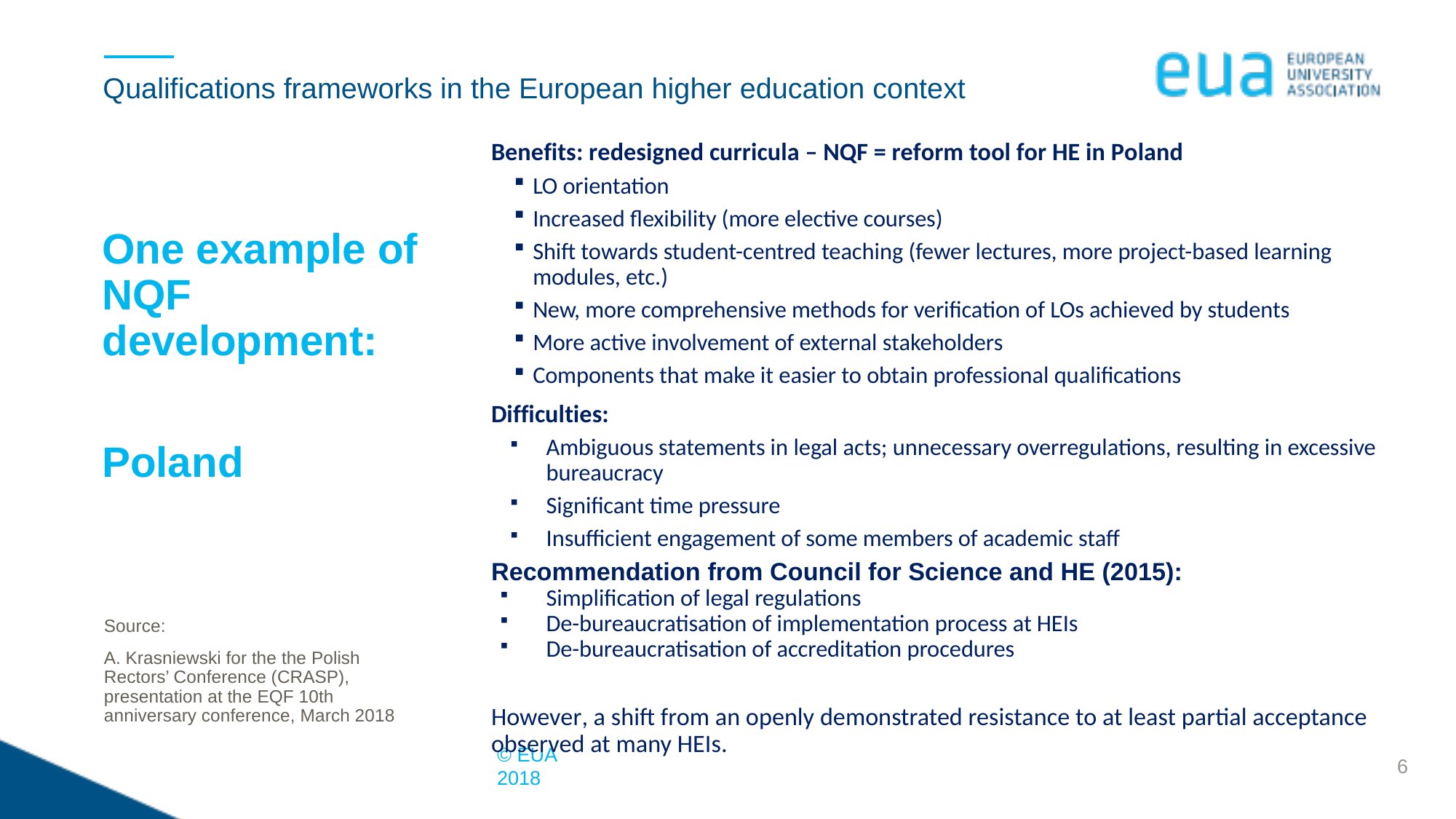

# Qualifications frameworks in the European higher education context
Benefits: redesigned curricula – NQF = reform tool for HE in Poland
LO orientation
Increased flexibility (more elective courses)
Shift towards student-centred teaching (fewer lectures, more project-based learning modules, etc.)
New, more comprehensive methods for verification of LOs achieved by students
More active involvement of external stakeholders
Components that make it easier to obtain professional qualifications
Difficulties:
Ambiguous statements in legal acts; unnecessary overregulations, resulting in excessive bureaucracy
Significant time pressure
Insufficient engagement of some members of academic staff
Recommendation from Council for Science and HE (2015):
Simplification of legal regulations
De-bureaucratisation of implementation process at HEIs
De-bureaucratisation of accreditation procedures

However, a shift from an openly demonstrated resistance to at least partial acceptance observed at many HEIs.

One example of NQF development:

Poland

Source:
A. Krasniewski for the the Polish Rectors’ Conference (CRASP), presentation at the EQF 10th anniversary conference, March 2018
6